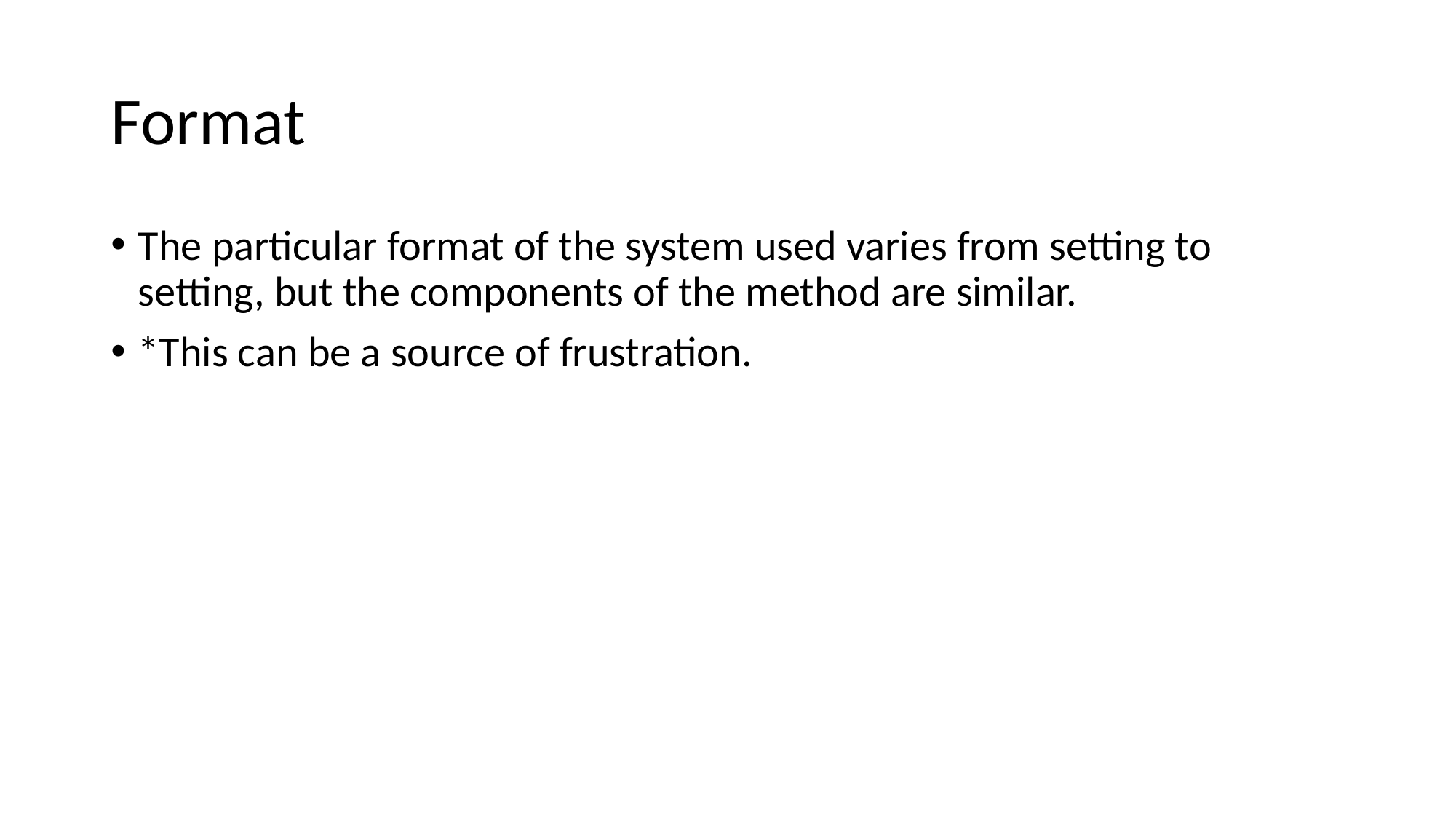

# Format
The particular format of the system used varies from setting to setting, but the components of the method are similar.
*This can be a source of frustration.